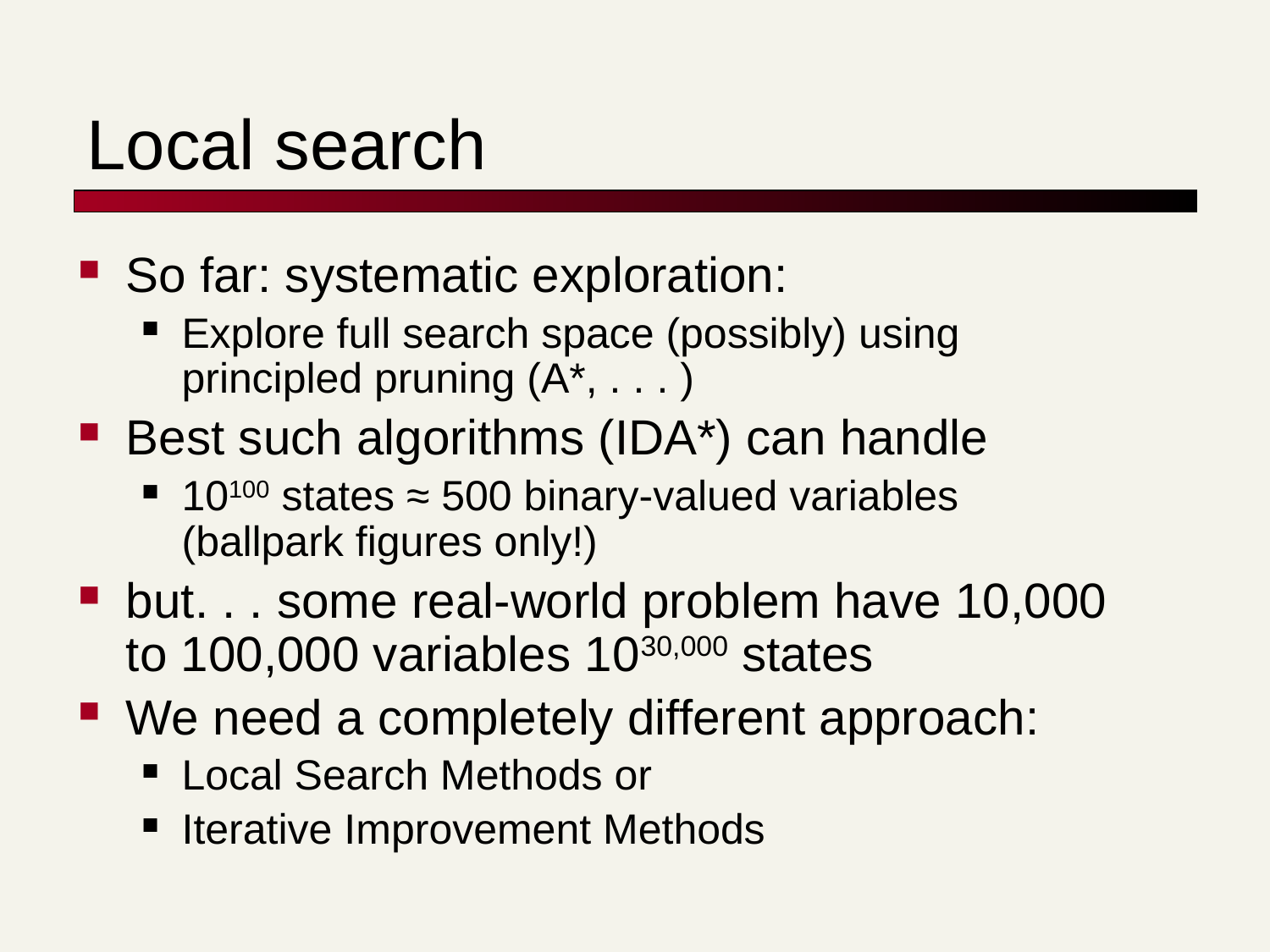

# Local search
So far: systematic exploration:
Explore full search space (possibly) using principled pruning (A*, . . . )
Best such algorithms (IDA*) can handle
10100 states ≈ 500 binary-valued variables  (ballpark figures only!)
but. . . some real-world problem have 10,000 to 100,000 variables 1030,000 states
We need a completely different approach:
Local Search Methods or
Iterative Improvement Methods